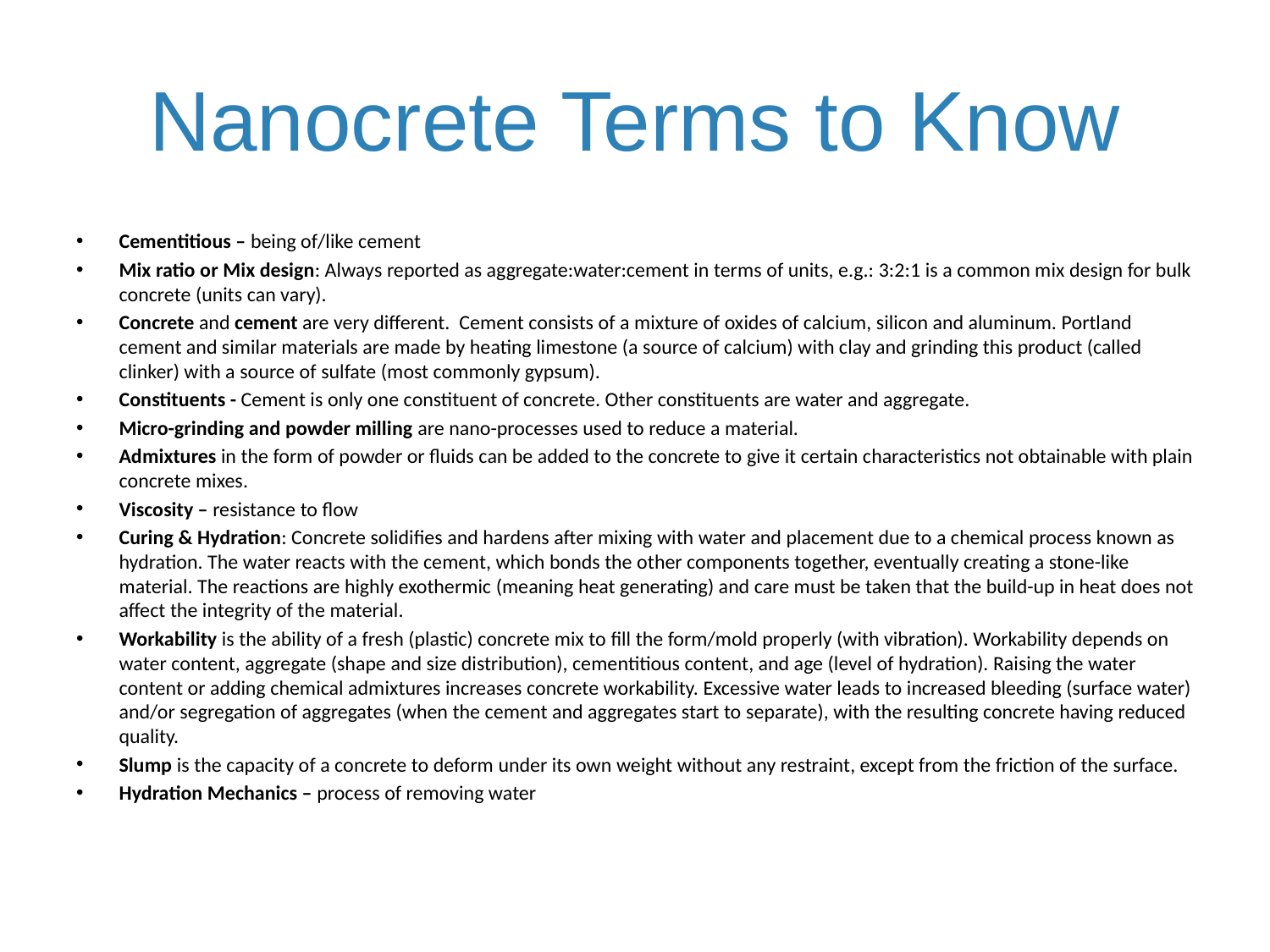

# Nanocrete Terms to Know
Cementitious – being of/like cement
Mix ratio or Mix design: Always reported as aggregate:water:cement in terms of units, e.g.: 3:2:1 is a common mix design for bulk concrete (units can vary).
Concrete and cement are very different.  Cement consists of a mixture of oxides of calcium, silicon and aluminum. Portland cement and similar materials are made by heating limestone (a source of calcium) with clay and grinding this product (called clinker) with a source of sulfate (most commonly gypsum).
Constituents - Cement is only one constituent of concrete. Other constituents are water and aggregate.
Micro-grinding and powder milling are nano-processes used to reduce a material.
Admixtures in the form of powder or fluids can be added to the concrete to give it certain characteristics not obtainable with plain concrete mixes.
Viscosity – resistance to flow
Curing & Hydration: Concrete solidifies and hardens after mixing with water and placement due to a chemical process known as hydration. The water reacts with the cement, which bonds the other components together, eventually creating a stone-like material. The reactions are highly exothermic (meaning heat generating) and care must be taken that the build-up in heat does not affect the integrity of the material.
Workability is the ability of a fresh (plastic) concrete mix to fill the form/mold properly (with vibration). Workability depends on water content, aggregate (shape and size distribution), cementitious content, and age (level of hydration). Raising the water content or adding chemical admixtures increases concrete workability. Excessive water leads to increased bleeding (surface water) and/or segregation of aggregates (when the cement and aggregates start to separate), with the resulting concrete having reduced quality.
Slump is the capacity of a concrete to deform under its own weight without any restraint, except from the friction of the surface.
Hydration Mechanics – process of removing water